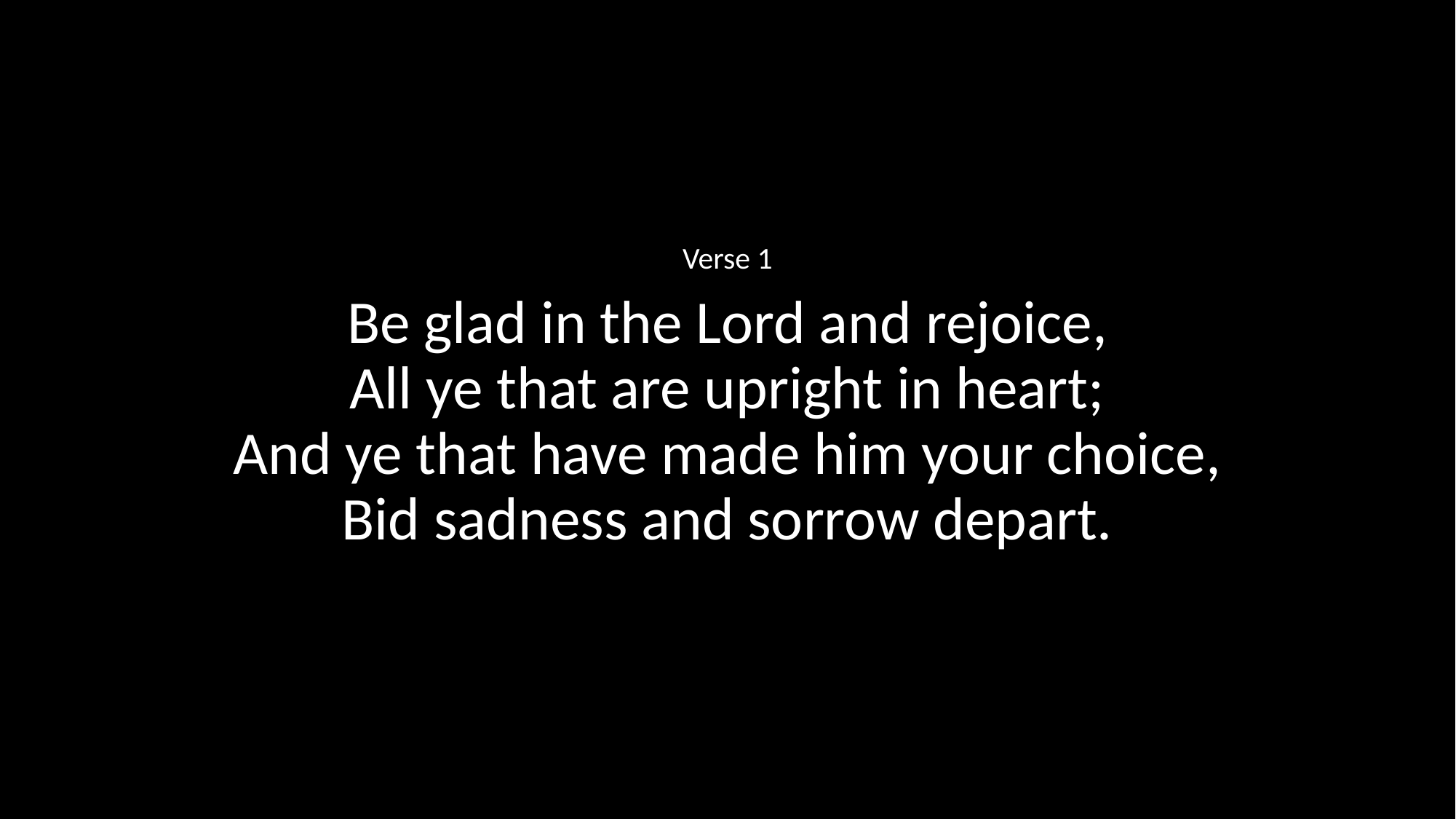

Verse 1
Be glad in the Lord and rejoice,
All ye that are upright in heart;
And ye that have made him your choice,
Bid sadness and sorrow depart.